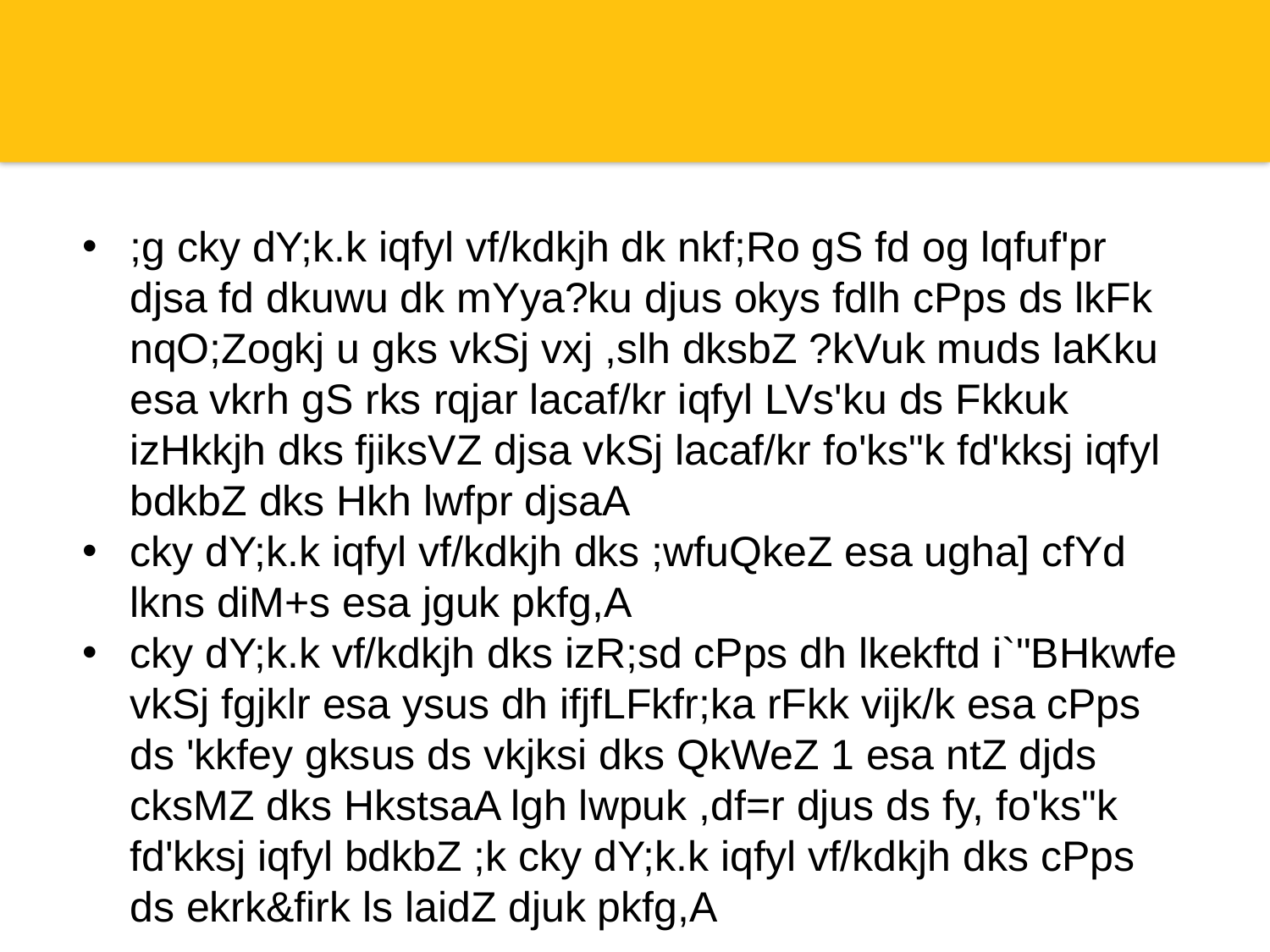

;g cky dY;k.k iqfyl vf/kdkjh dk nkf;Ro gS fd og lqfuf'pr djsa fd dkuwu dk mYya?ku djus okys fdlh cPps ds lkFk nqO;Zogkj u gks vkSj vxj ,slh dksbZ ?kVuk muds laKku esa vkrh gS rks rqjar lacaf/kr iqfyl LVs'ku ds Fkkuk izHkkjh dks fjiksVZ djsa vkSj lacaf/kr fo'ks"k fd'kksj iqfyl bdkbZ dks Hkh lwfpr djsaA
cky dY;k.k iqfyl vf/kdkjh dks ;wfuQkeZ esa ugha] cfYd lkns diM+s esa jguk pkfg,A
cky dY;k.k vf/kdkjh dks izR;sd cPps dh lkekftd i`"BHkwfe vkSj fgjklr esa ysus dh ifjfLFkfr;ka rFkk vijk/k esa cPps ds 'kkfey gksus ds vkjksi dks QkWeZ 1 esa ntZ djds cksMZ dks HkstsaA lgh lwpuk ,df=r djus ds fy, fo'ks"k fd'kksj iqfyl bdkbZ ;k cky dY;k.k iqfyl vf/kdkjh dks cPps ds ekrk&firk ls laidZ djuk pkfg,A